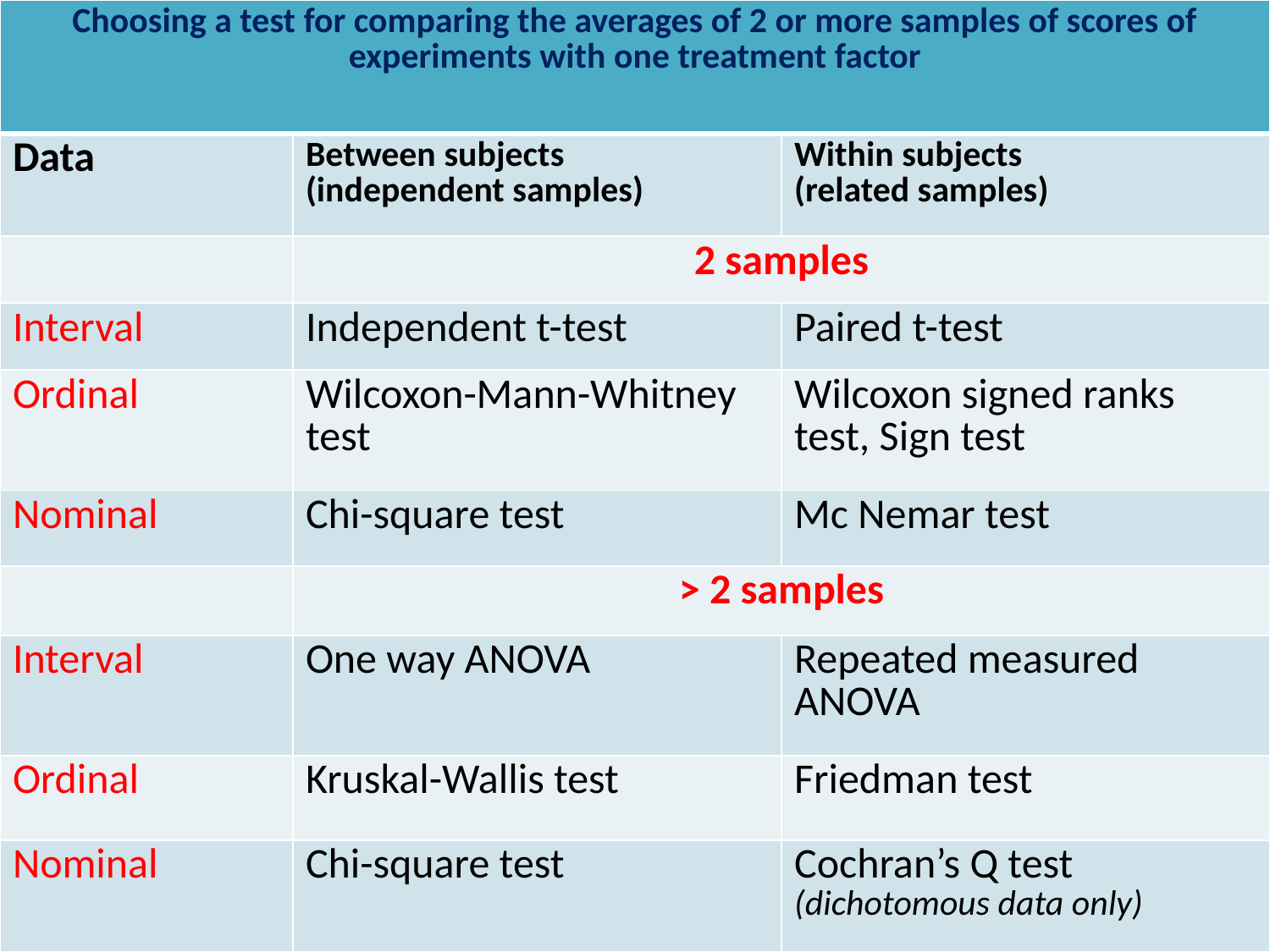

| Choosing a test for comparing the averages of 2 or more samples of scores of experiments with one treatment factor |  |  |
| --- | --- | --- |
| Data | Between subjects (independent samples) | Within subjects (related samples) |
|  | 2 samples |  |
| Interval | Independent t-test | Paired t-test |
| Ordinal | Wilcoxon-Mann-Whitney test | Wilcoxon signed ranks test, Sign test |
| Nominal | Chi-square test | Mc Nemar test |
|  | > 2 samples |  |
| Interval | One way ANOVA | Repeated measured ANOVA |
| Ordinal | Kruskal-Wallis test | Friedman test |
| Nominal | Chi-square test | Cochran’s Q test (dichotomous data only) |
5 August 2014